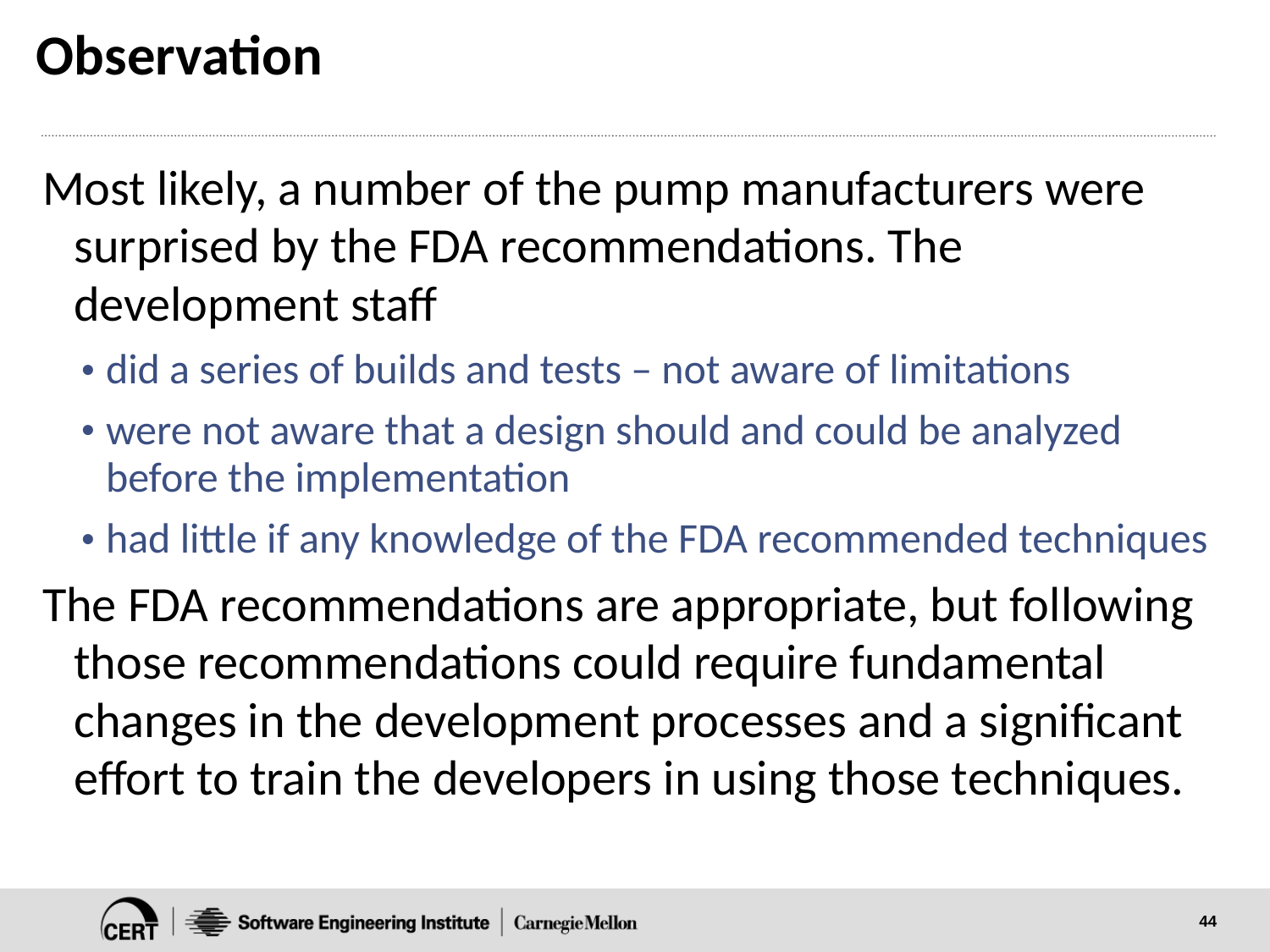

# Observation
Most likely, a number of the pump manufacturers were surprised by the FDA recommendations. The development staff
did a series of builds and tests – not aware of limitations
were not aware that a design should and could be analyzed before the implementation
had little if any knowledge of the FDA recommended techniques
The FDA recommendations are appropriate, but following those recommendations could require fundamental changes in the development processes and a significant effort to train the developers in using those techniques.